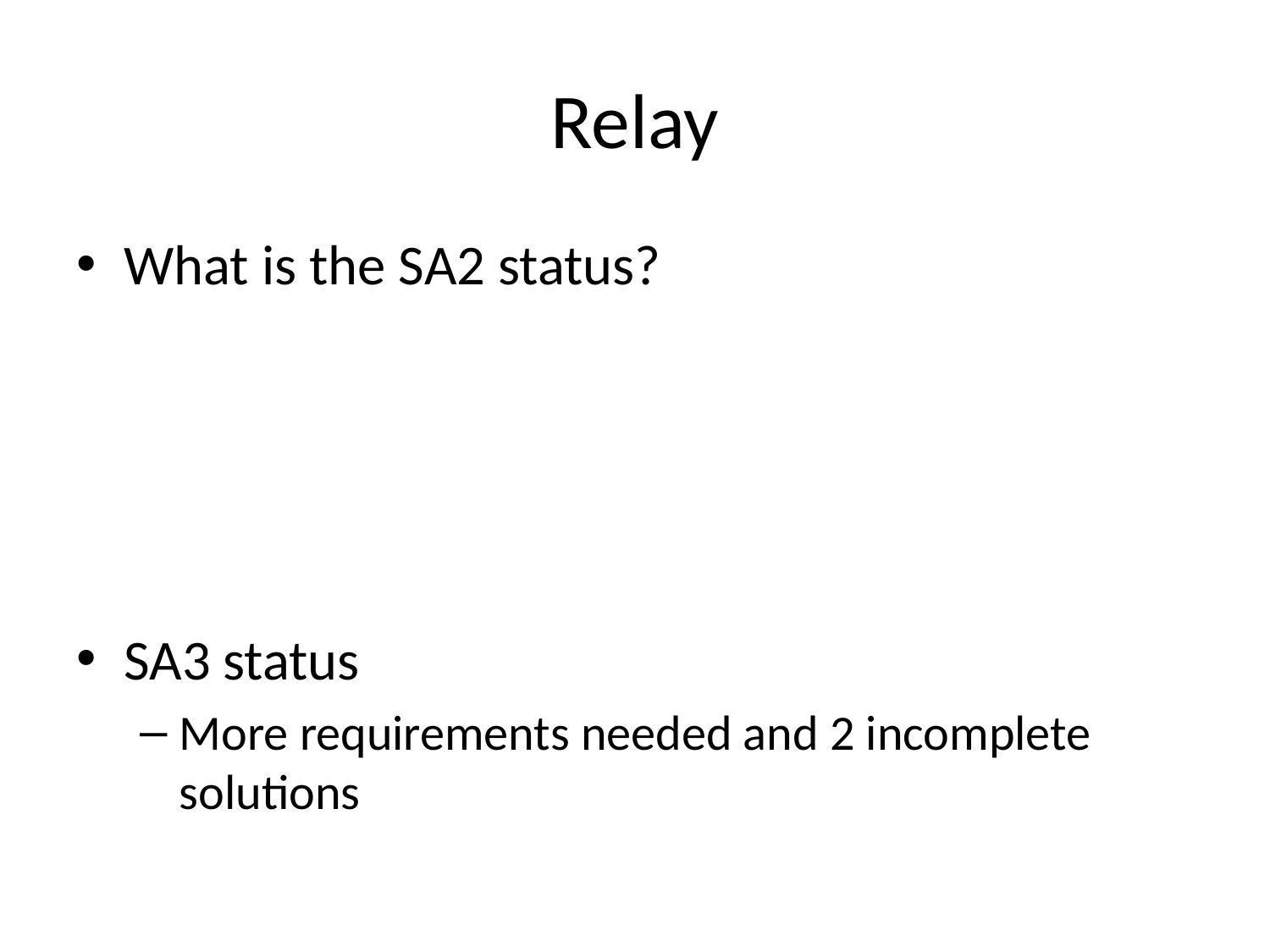

# Relay
What is the SA2 status?

SA3 status
More requirements needed and 2 incomplete solutions